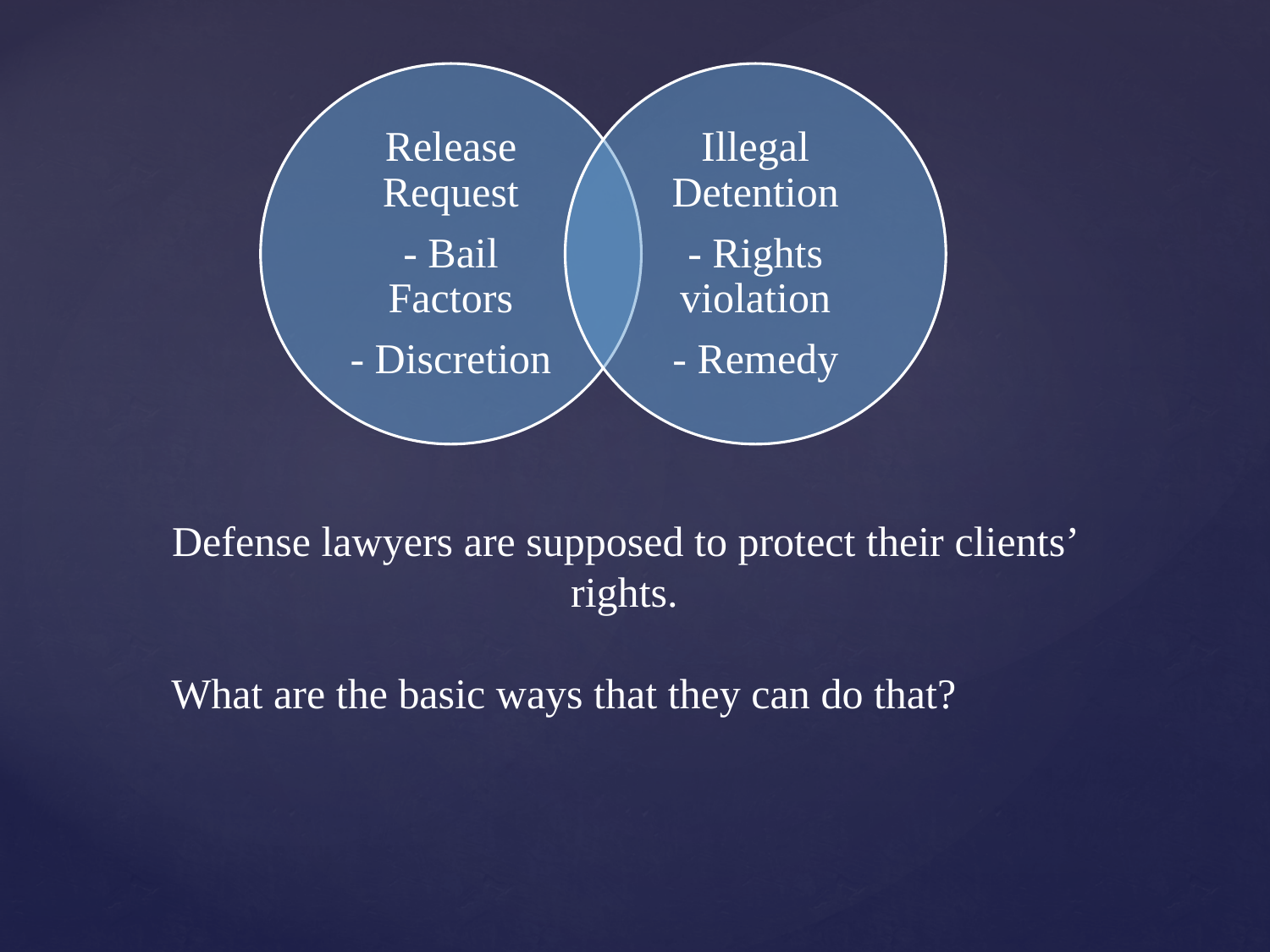

Release Request
- Bail Factors
- Discretion
Illegal Detention
- Rights violation
- Remedy
Defense lawyers are supposed to protect their clients’ rights.

What are the basic ways that they can do that?